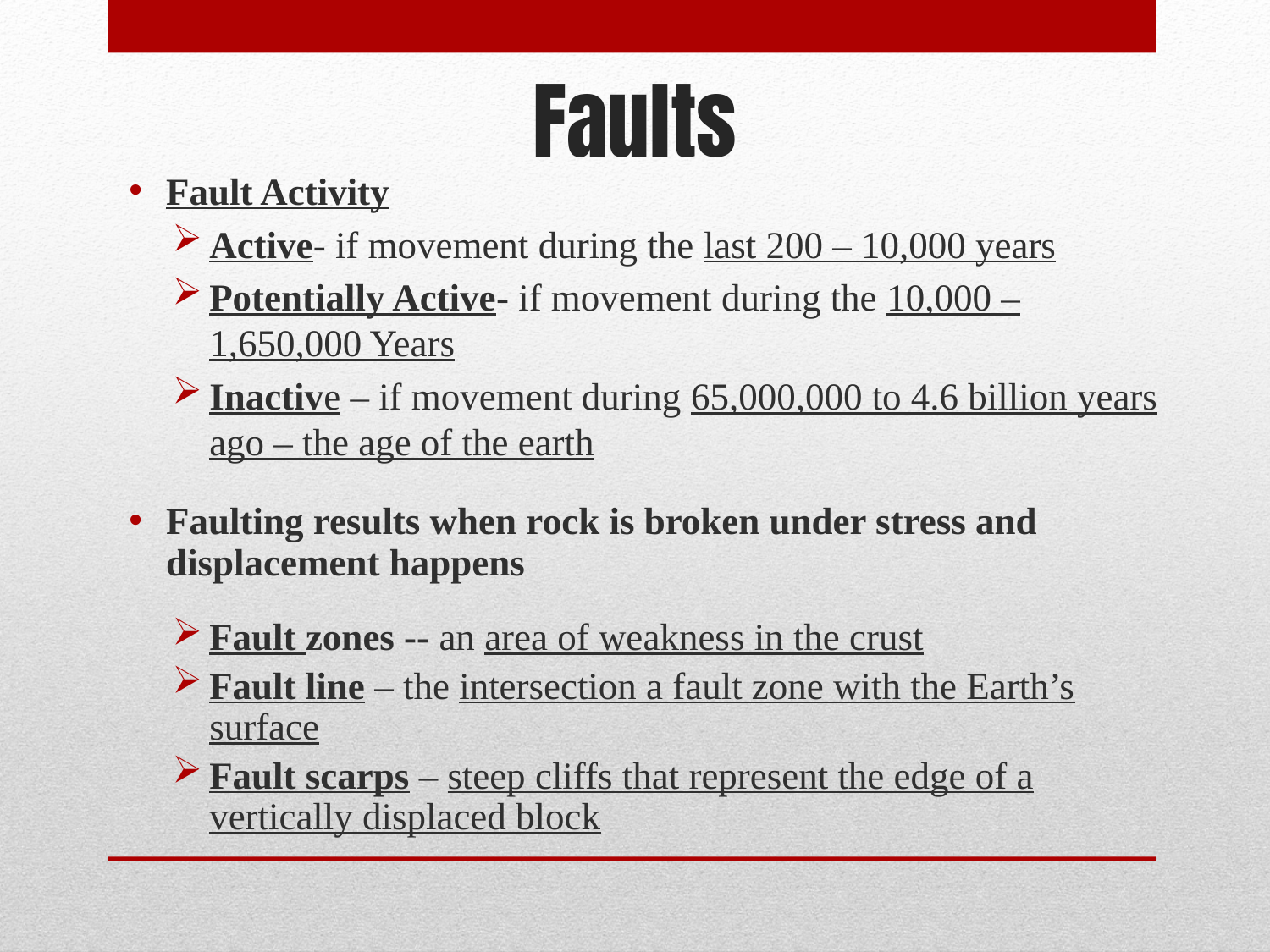

# Faults
Fault Activity
Active- if movement during the last 200 – 10,000 years
Potentially Active- if movement during the 10,000 – 1,650,000 Years
Inactive – if movement during 65,000,000 to 4.6 billion years ago – the age of the earth

Faulting results when rock is broken under stress and displacement happens

Fault zones -- an area of weakness in the crust
Fault line – the intersection a fault zone with the Earth’s surface
Fault scarps – steep cliffs that represent the edge of a vertically displaced block